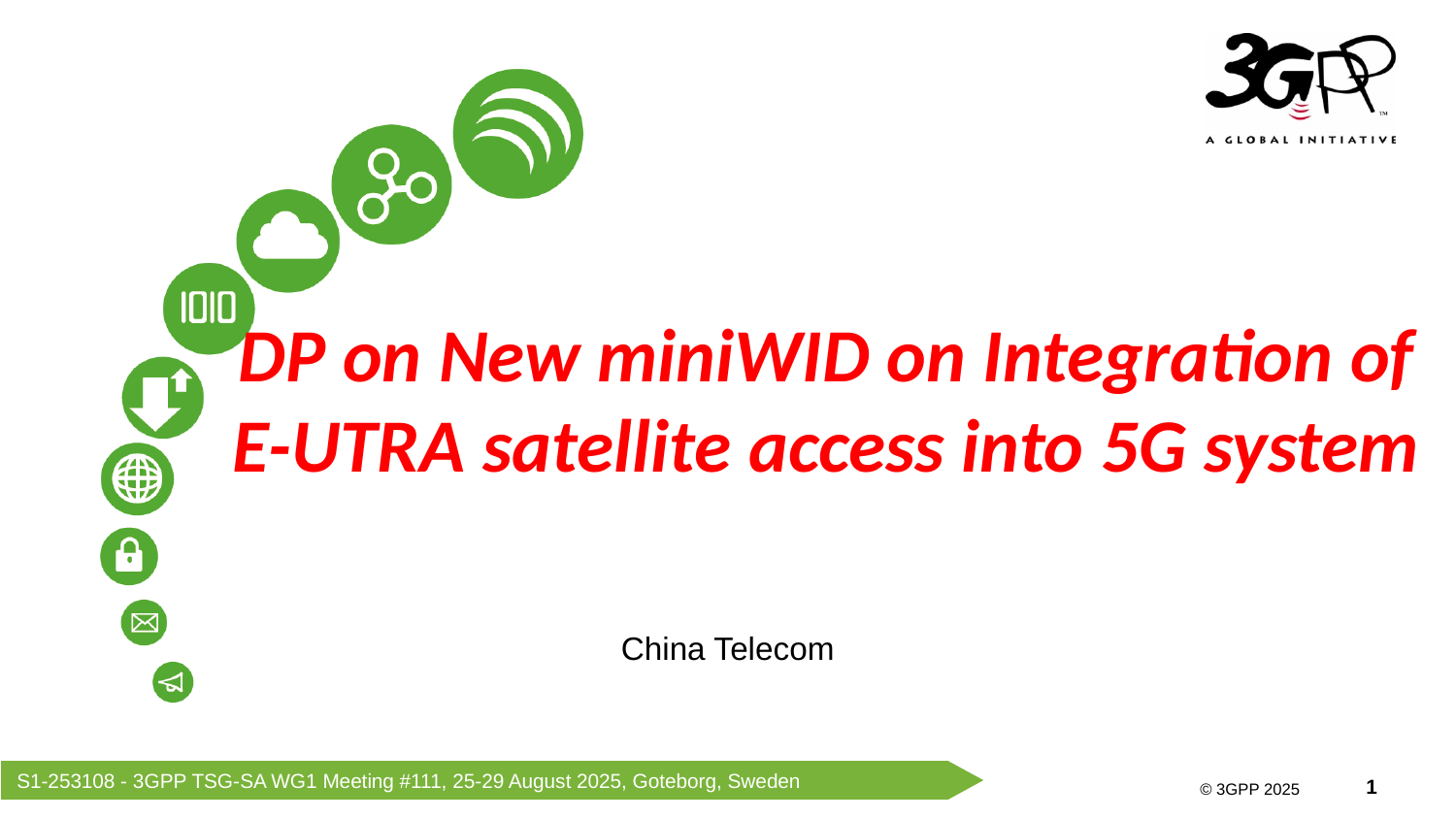

DP on New miniWID on Integration of E-UTRA satellite access into 5G system
China Telecom

S1-253108 - 3GPP TSG-SA WG1 Meeting #111, 25-29 August 2025, Goteborg, Sweden

© 3GPP 2025